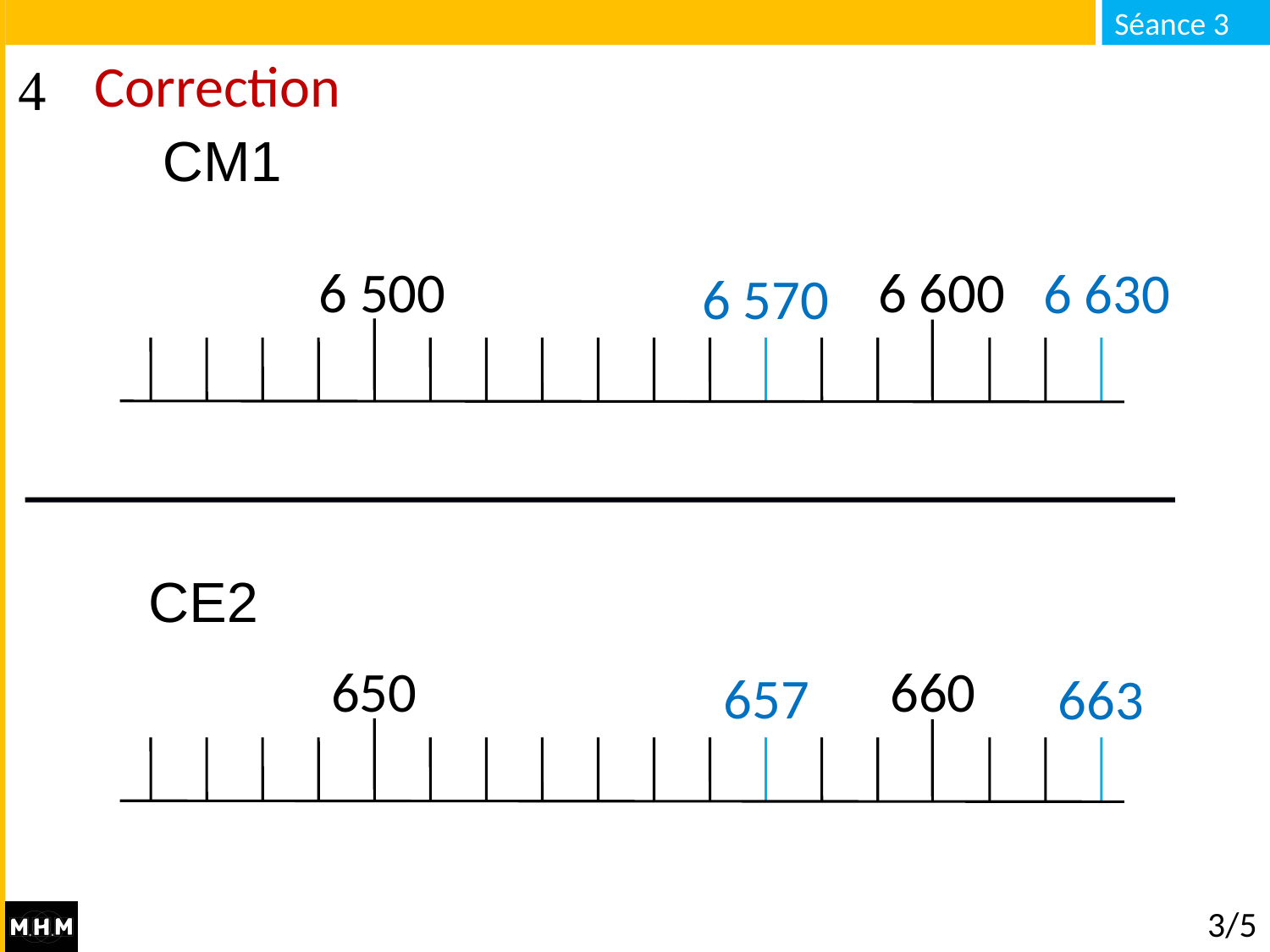

# Correction
CM1
6 500
6 600
6 630
6 570

CE2
650
660
657
663
3/5